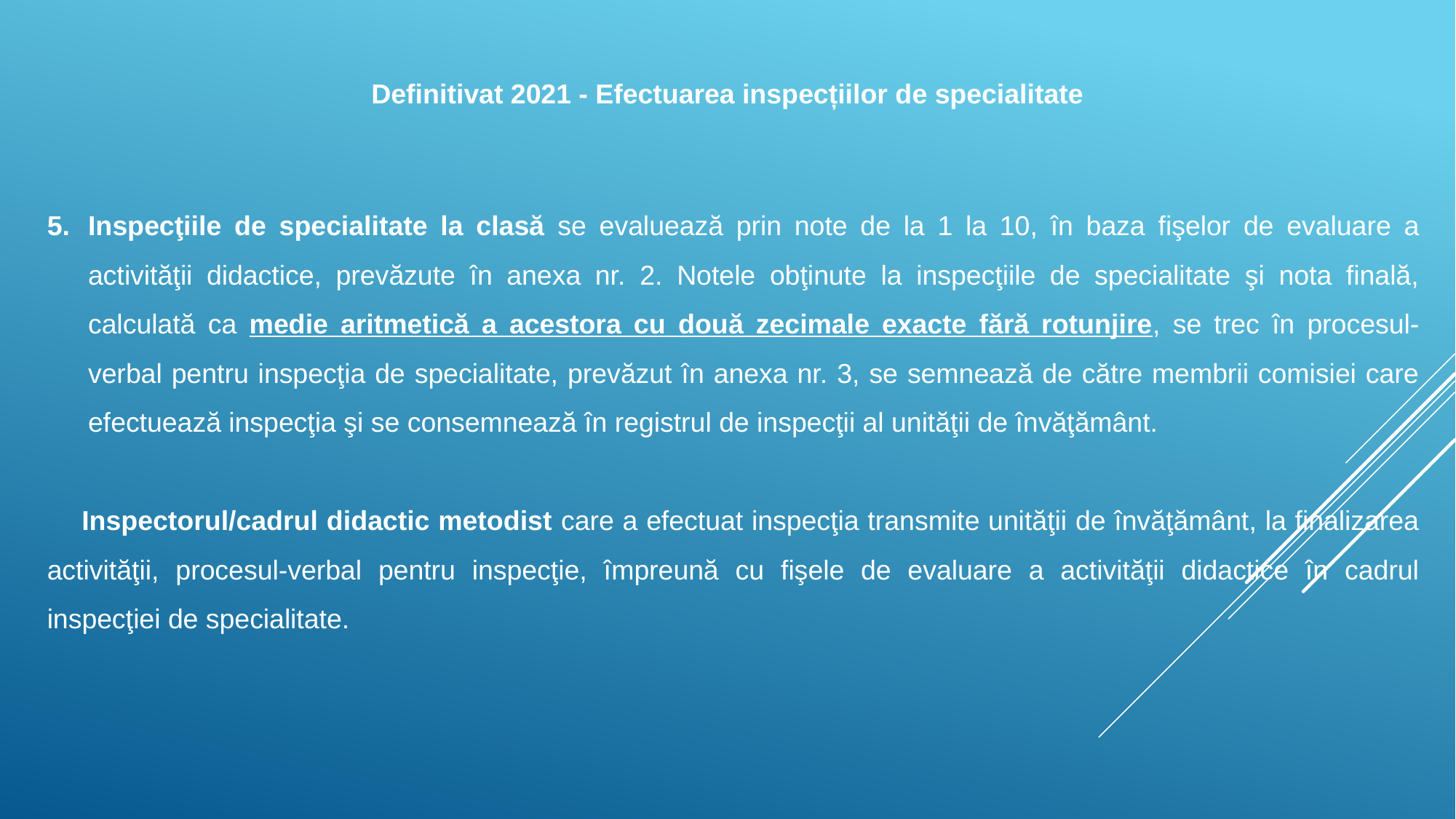

Definitivat 2021 - Efectuarea inspecțiilor de specialitate
Inspecţiile de specialitate la clasă se evaluează prin note de la 1 la 10, în baza fişelor de evaluare a activităţii didactice, prevăzute în anexa nr. 2. Notele obţinute la inspecţiile de specialitate şi nota finală, calculată ca medie aritmetică a acestora cu două zecimale exacte fără rotunjire, se trec în procesul-verbal pentru inspecţia de specialitate, prevăzut în anexa nr. 3, se semnează de către membrii comisiei care efectuează inspecţia şi se consemnează în registrul de inspecţii al unităţii de învăţământ.

    Inspectorul/cadrul didactic metodist care a efectuat inspecţia transmite unităţii de învăţământ, la finalizarea activităţii, procesul-verbal pentru inspecţie, împreună cu fişele de evaluare a activităţii didactice în cadrul inspecţiei de specialitate.